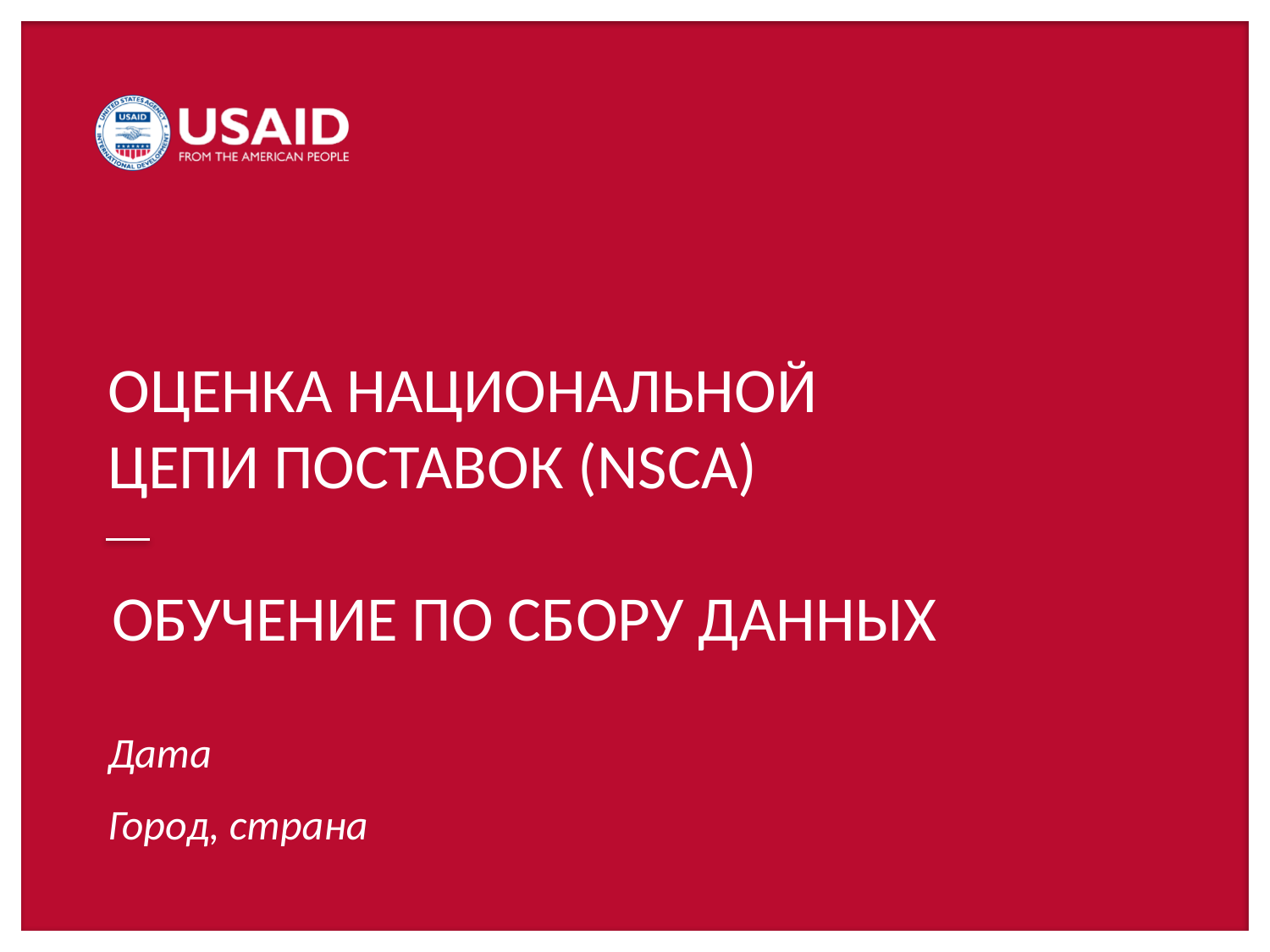

# ОЦЕНКА НАЦИОНАЛЬНОЙ ЦЕПИ ПОСТАВОК (NSCA)
ОБУЧЕНИЕ ПО СБОРУ ДАННЫХ
Дата
Город, страна